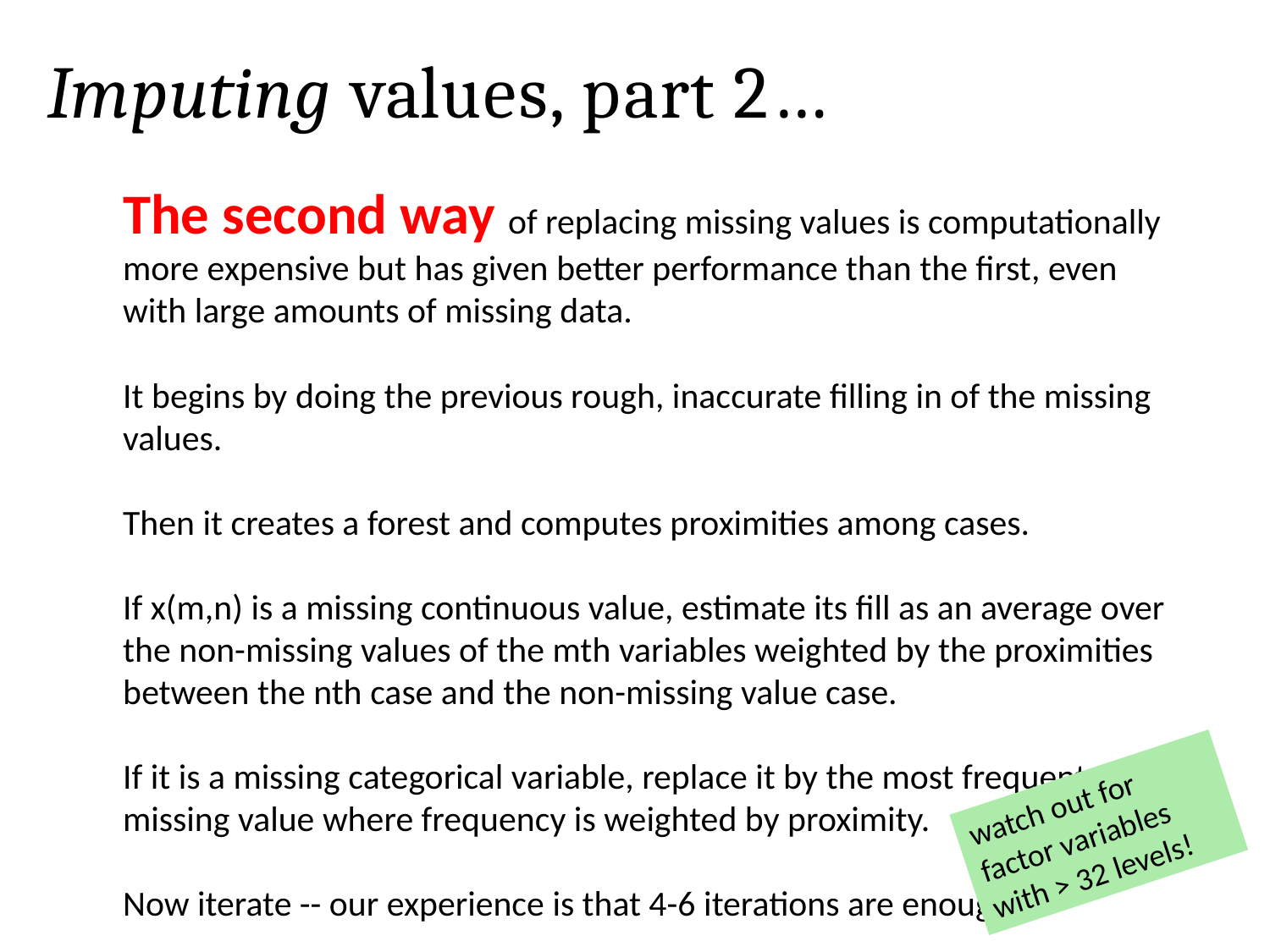

Imputing values, part 2…
The second way of replacing missing values is computationally more expensive but has given better performance than the first, even with large amounts of missing data.

It begins by doing the previous rough, inaccurate filling in of the missing values.

Then it creates a forest and computes proximities among cases.

If x(m,n) is a missing continuous value, estimate its fill as an average over the non-missing values of the mth variables weighted by the proximities between the nth case and the non-missing value case.

If it is a missing categorical variable, replace it by the most frequent non-missing value where frequency is weighted by proximity.

Now iterate -- our experience is that 4-6 iterations are enough.
watch out for factor variables with > 32 levels!